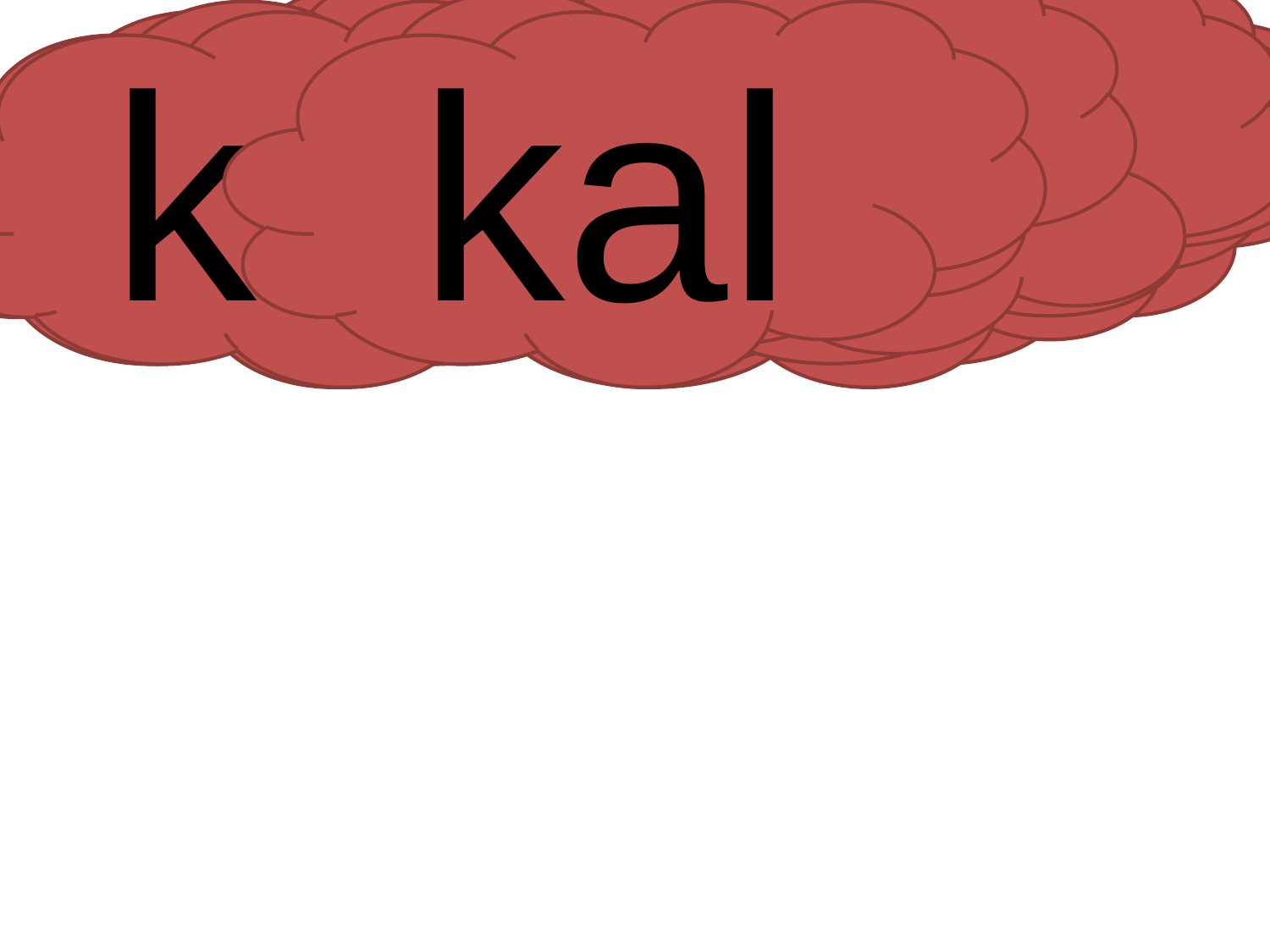

tır
kat
ara
kal
arı
eki
tık
kil
akr
man
alt